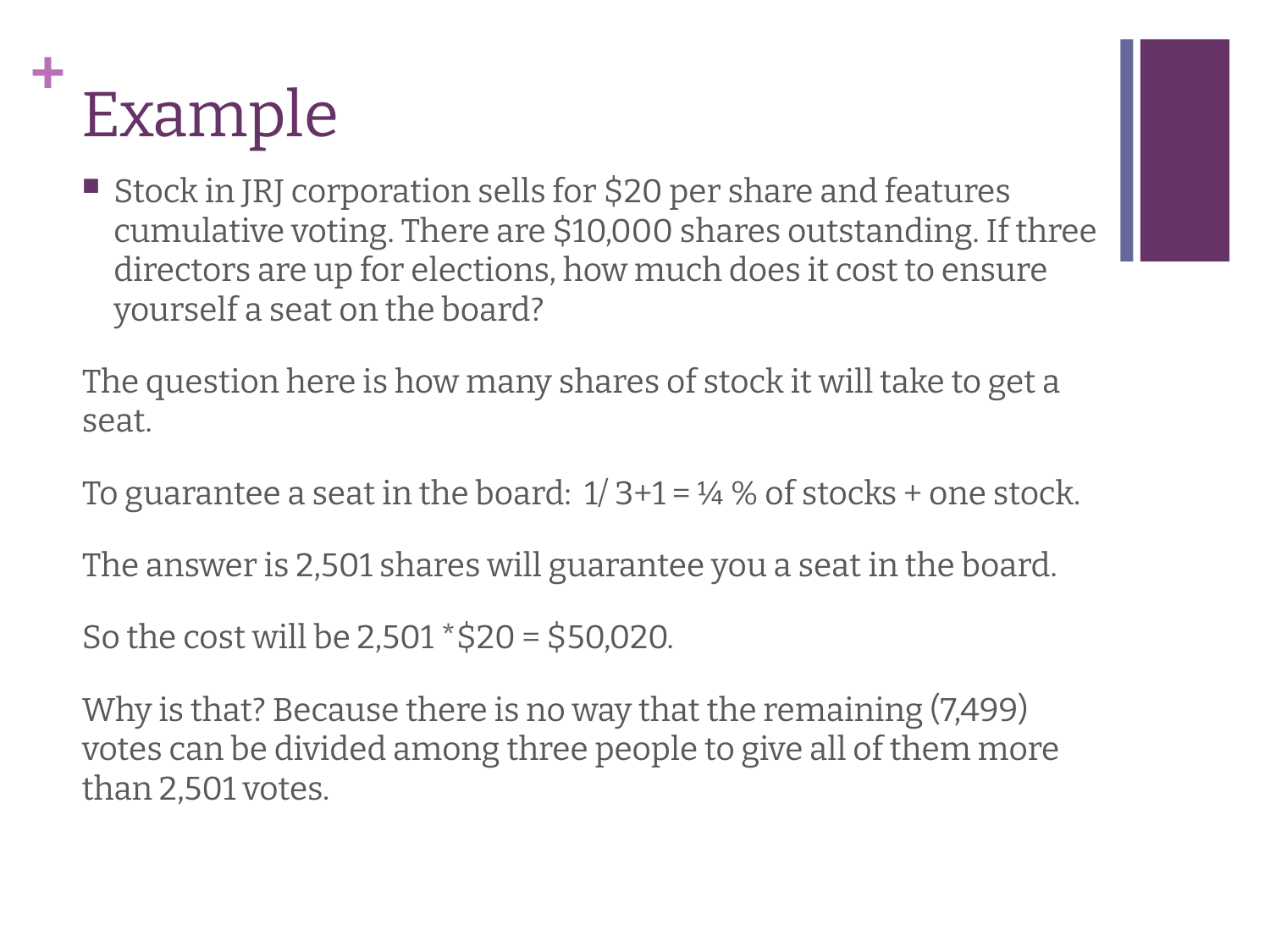

# Example
Stock in JRJ corporation sells for $20 per share and features cumulative voting. There are $10,000 shares outstanding. If three directors are up for elections, how much does it cost to ensure yourself a seat on the board?
The question here is how many shares of stock it will take to get a seat.
To guarantee a seat in the board:  1/ 3+1 = ¼ % of stocks + one stock.
The answer is 2,501 shares will guarantee you a seat in the board.
So the cost will be 2,501 *$20 = $50,020.
Why is that? Because there is no way that the remaining (7,499) votes can be divided among three people to give all of them more than 2,501 votes.